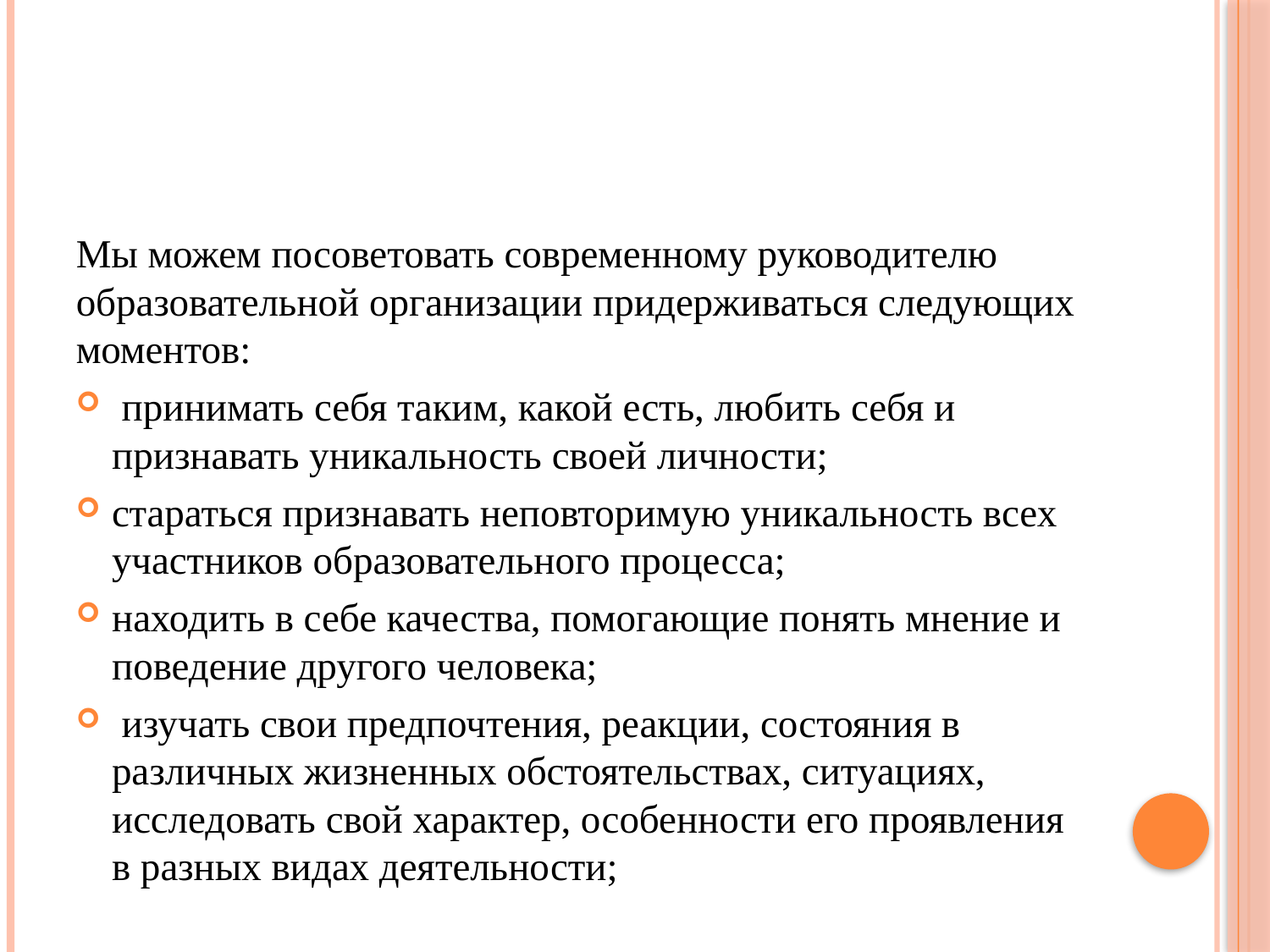

#
Мы можем посоветовать современному руководителю образовательной организации придерживаться следующих моментов:
 принимать себя таким, какой есть, любить себя и признавать уникальность своей личности;
стараться признавать неповторимую уникальность всех участников образовательного процесса;
находить в себе качества, помогающие понять мнение и поведение другого человека;
 изучать свои предпочтения, реакции, состояния в различных жизненных обстоятельствах, ситуациях, исследовать свой характер, особенности его проявления в разных видах деятельности;